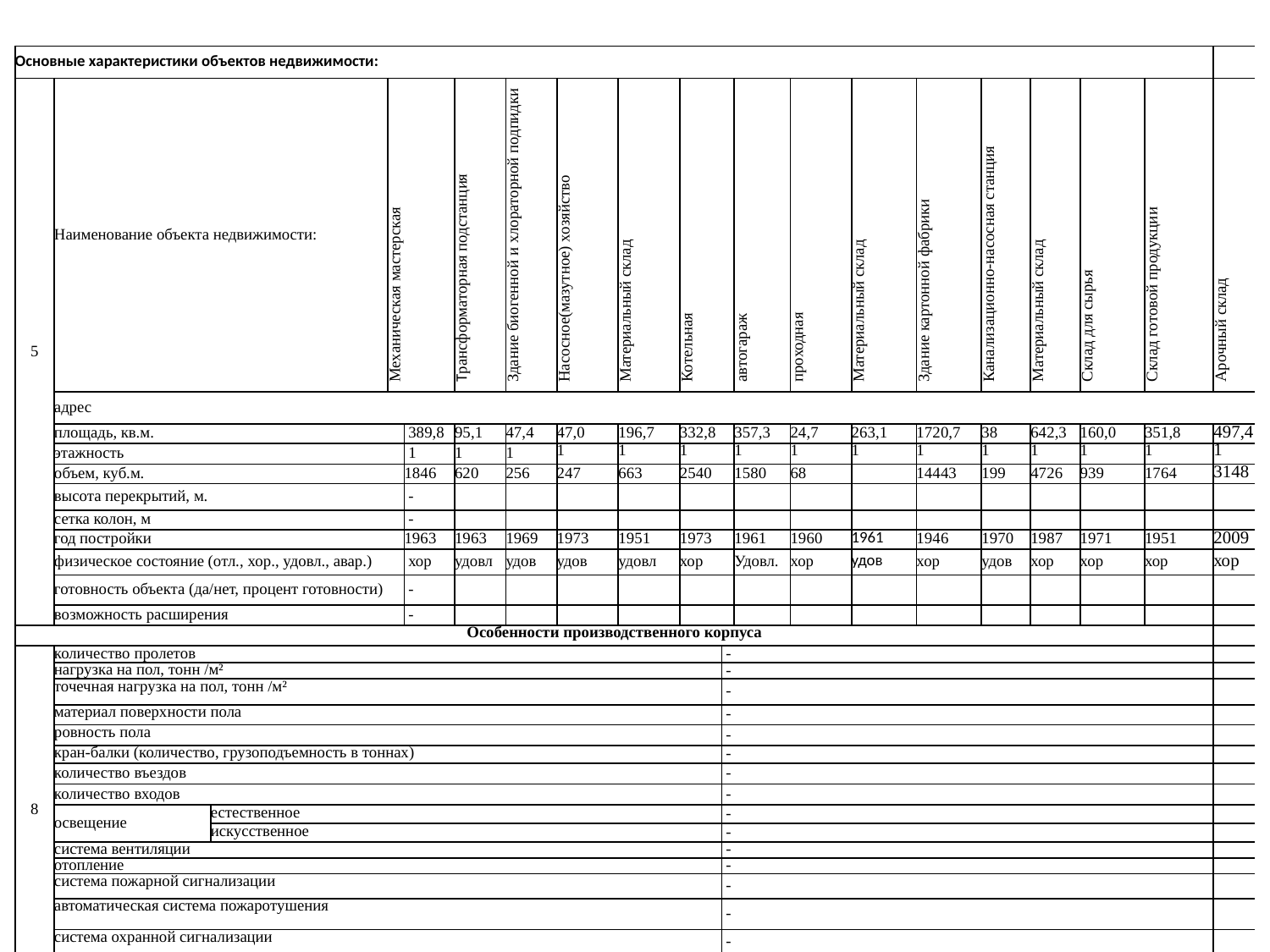

| Основные характеристики объектов недвижимости: |  |  |  |  |  |  |  |  |  |  |  |  |  |  |  |  |  |  |  |
| --- | --- | --- | --- | --- | --- | --- | --- | --- | --- | --- | --- | --- | --- | --- | --- | --- | --- | --- | --- |
| 5 | Наименование объекта недвижимости: |  | Механическая мастерская |  | Трансформаторная подстанция | Здание биогенной и хлораторной подпидки | Насосное(мазутное) хозяйство | Материальный склад | Котельная |  | автогараж | проходная | Материальный склад | Здание картонной фабрики | Канализационно-насосная станция | Материальный склад | Склад для сырья | Склад готовой продукции | Арочный склад |
|  | адрес |  |  |  |  |  |  |  |  |  |  |  |  |  |  |  |  |  |  |
|  | площадь, кв.м. |  |  | 389,8 | 95,1 | 47,4 | 47,0 | 196,7 | 332,8 |  | 357,3 | 24,7 | 263,1 | 1720,7 | 38 | 642,3 | 160,0 | 351,8 | 497,4 |
|  | этажность |  |  | 1 | 1 | 1 | 1 | 1 | 1 |  | 1 | 1 | 1 | 1 | 1 | 1 | 1 | 1 | 1 |
|  | объем, куб.м. |  |  | 1846 | 620 | 256 | 247 | 663 | 2540 |  | 1580 | 68 |  | 14443 | 199 | 4726 | 939 | 1764 | 3148 |
|  | высота перекрытий, м. |  |  | - |  |  |  |  |  |  |  |  |  |  |  |  |  |  |  |
|  | сетка колон, м |  |  | - |  |  |  |  |  |  |  |  |  |  |  |  |  |  |  |
|  | год постройки |  |  | 1963 | 1963 | 1969 | 1973 | 1951 | 1973 |  | 1961 | 1960 | 1961 | 1946 | 1970 | 1987 | 1971 | 1951 | 2009 |
|  | физическое состояние (отл., хор., удовл., авар.) |  |  | хор | удовл | удов | удов | удовл | хор |  | Удовл. | хор | удов | хор | удов | хор | хор | хор | хор |
|  | готовность объекта (да/нет, процент готовности) |  |  | - |  |  |  |  |  |  |  |  |  |  |  |  |  |  |  |
|  | возможность расширения |  |  | - |  |  |  |  |  |  |  |  |  |  |  |  |  |  |  |
| Особенности производственного корпуса |  |  |  |  |  |  |  |  |  |  |  |  |  |  |  |  |  |  |  |
| 8 | количество пролетов |  |  |  |  |  |  |  |  | - |  |  |  |  |  |  |  |  |  |
|  | нагрузка на пол, тонн /м² |  |  |  |  |  |  |  |  | - |  |  |  |  |  |  |  |  |  |
|  | точечная нагрузка на пол, тонн /м² |  |  |  |  |  |  |  |  | - |  |  |  |  |  |  |  |  |  |
|  | материал поверхности пола |  |  |  |  |  |  |  |  | - |  |  |  |  |  |  |  |  |  |
|  | ровность пола |  |  |  |  |  |  |  |  | - |  |  |  |  |  |  |  |  |  |
|  | кран-балки (количество, грузоподъемность в тоннах) |  |  |  |  |  |  |  |  | - |  |  |  |  |  |  |  |  |  |
|  | количество въездов |  |  |  |  |  |  |  |  | - |  |  |  |  |  |  |  |  |  |
|  | количество входов |  |  |  |  |  |  |  |  | - |  |  |  |  |  |  |  |  |  |
|  | освещение | естественное |  |  |  |  |  |  |  | - |  |  |  |  |  |  |  |  |  |
|  |  | искусственное |  |  |  |  |  |  |  | - |  |  |  |  |  |  |  |  |  |
|  | система вентиляции |  |  |  |  |  |  |  |  | - |  |  |  |  |  |  |  |  |  |
|  | отопление |  |  |  |  |  |  |  |  | - |  |  |  |  |  |  |  |  |  |
|  | система пожарной сигнализации |  |  |  |  |  |  |  |  | - |  |  |  |  |  |  |  |  |  |
|  | автоматическая система пожаротушения |  |  |  |  |  |  |  |  | - |  |  |  |  |  |  |  |  |  |
|  | система охранной сигнализации |  |  |  |  |  |  |  |  | - |  |  |  |  |  |  |  |  |  |
|  | система видеонаблюдения |  |  |  |  |  |  |  |  | - |  |  |  |  |  |  |  |  |  |
| Особенности административного здания |  |  |  |  |  |  |  |  |  |  |  |  |  |  |  |  |  |  |  |
| 9 | наличие офисных помещений, кв.м. |  |  |  |  |  |  |  |  | - |  |  |  |  |  |  |  |  |  |
|  | телефонные линии (номеров) |  |  |  |  |  |  |  |  | - |  |  |  |  |  |  |  |  |  |
|  | интернет (количество выделенных линий) |  |  |  |  |  |  |  |  | - |  |  |  |  |  |  |  |  |  |
| Предложения собственника |  |  |  |  |  |  |  |  |  |  |  |  |  |  |  |  |  |  |  |
| 10 | Аренда (руб. в год) |  |  |  |  |  |  |  |  |  |  |  |  |  |  |  |  |  |  |
| 11 | Продажа (руб.) |  |  |  |  |  |  |  |  |  |  |  |  |  |  |  |  |  |  |
| 12 | Участие в капитале (Да/нет) |  |  |  |  |  |  |  |  |  |  |  |  |  |  |  |  |  |  |
| 13 | Другая форма сотрудничества |  |  |  |  |  |  |  |  |  |  |  |  |  |  |  |  |  |  |